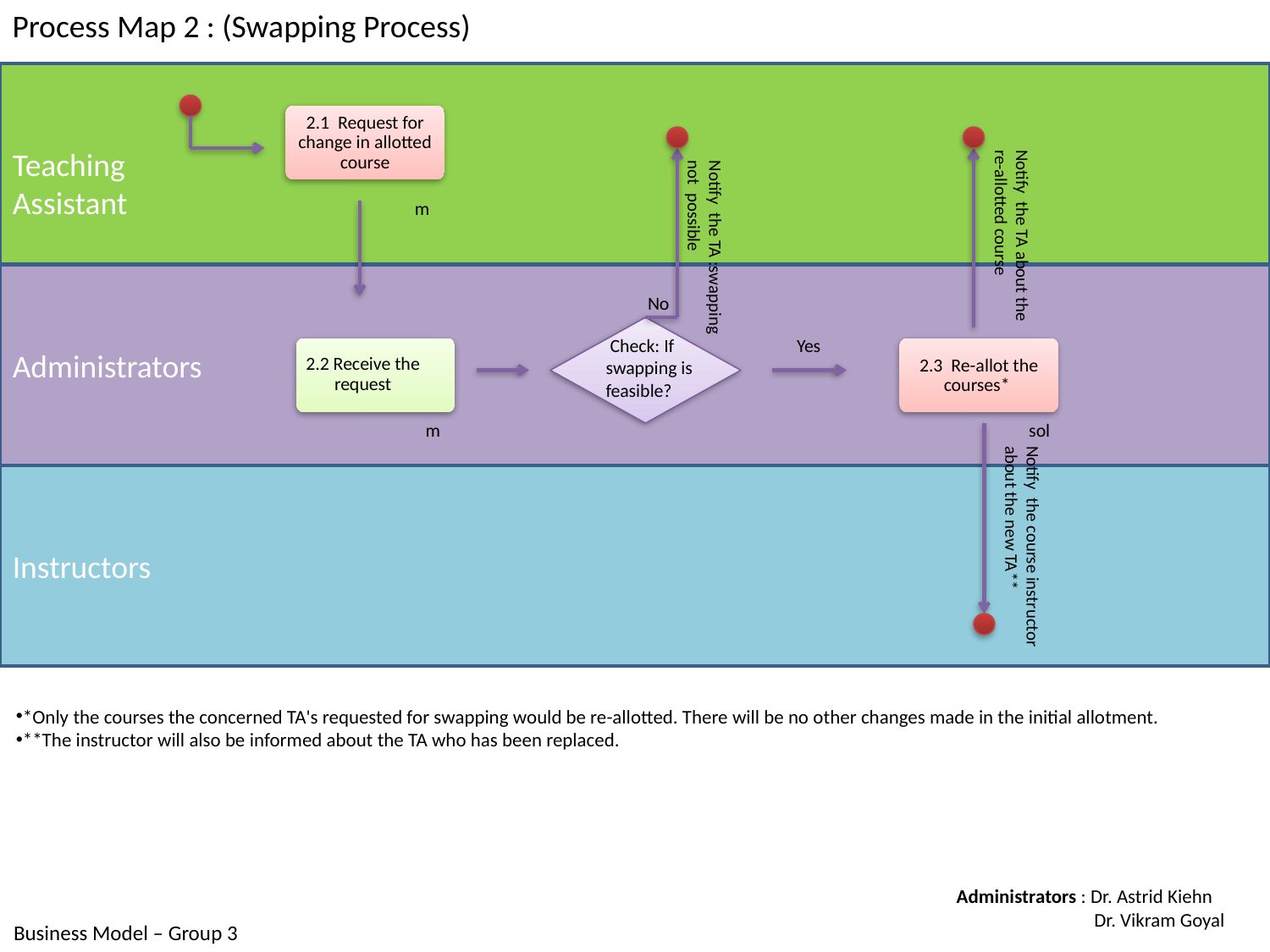

Process Map 2 : (Swapping Process)

Teaching
Assistant

2.1  Request for change in allotted course

m
Notify  the TA about the
re-allotted course
Notify  the TA :swapping not  possible
Administrators
No

 Check: If
swapping is
feasible?

Yes

2.2 Receive the request

2.3  Re-allot the courses*
m
sol
Instructors
Notify  the course instructor about the new TA**

*Only the courses the concerned TA's requested for swapping would be re-allotted. There will be no other changes made in the initial allotment.
**The instructor will also be informed about the TA who has been replaced.
                                                                               Administrators : Dr. Astrid Kiehn
                                                                                                              Dr. Vikram Goyal
Business Model – Group 3